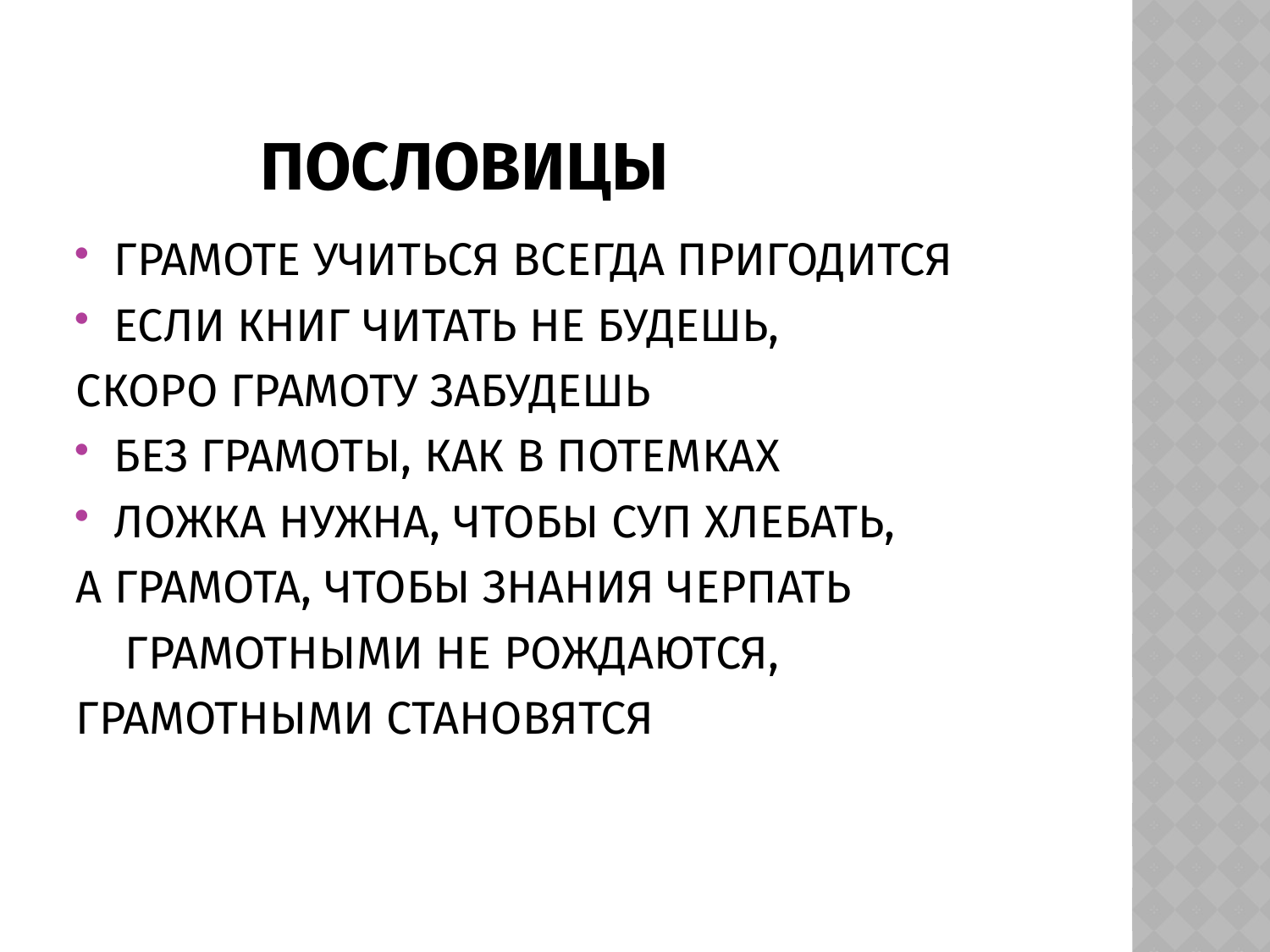

# Пословицы
ГРАМОТЕ УЧИТЬСЯ ВСЕГДА ПРИГОДИТСЯ
ЕСЛИ КНИГ ЧИТАТЬ НЕ БУДЕШЬ,
СКОРО ГРАМОТУ ЗАБУДЕШЬ
БЕЗ ГРАМОТЫ, КАК В ПОТЕМКАХ
ЛОЖКА НУЖНА, ЧТОБЫ СУП ХЛЕБАТЬ,
А ГРАМОТА, ЧТОБЫ ЗНАНИЯ ЧЕРПАТЬ
    ГРАМОТНЫМИ НЕ РОЖДАЮТСЯ,
ГРАМОТНЫМИ СТАНОВЯТСЯ